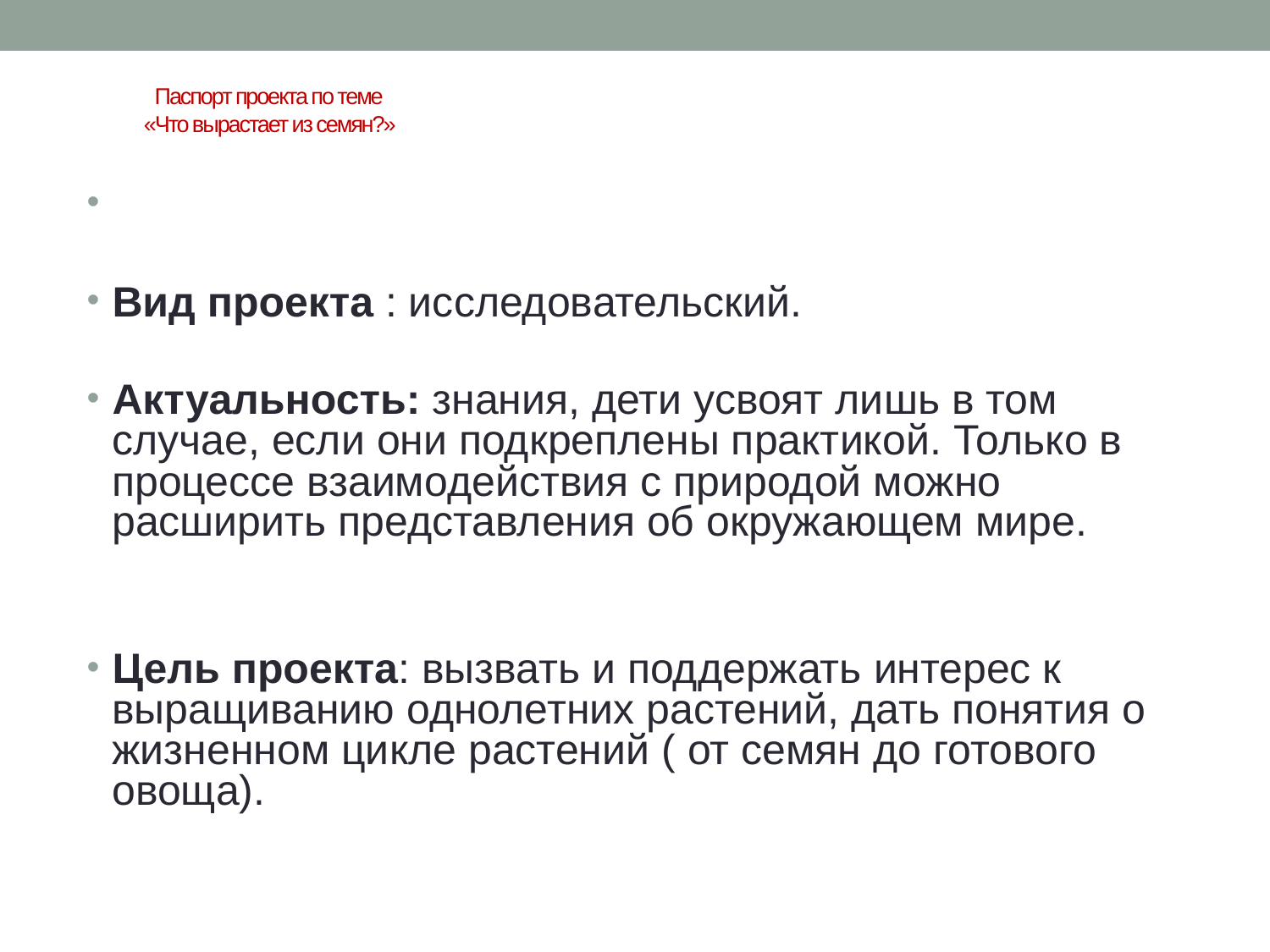

# Паспорт проекта по теме «Что вырастает из семян?»

Вид проекта : исследовательский.

Актуальность: знания, дети усвоят лишь в том случае, если они подкреплены практикой. Только в процессе взаимодействия с природой можно расширить представления об окружающем мире.

Цель проекта: вызвать и поддержать интерес к выращиванию однолетних растений, дать понятия о жизненном цикле растений ( от семян до готового овоща).